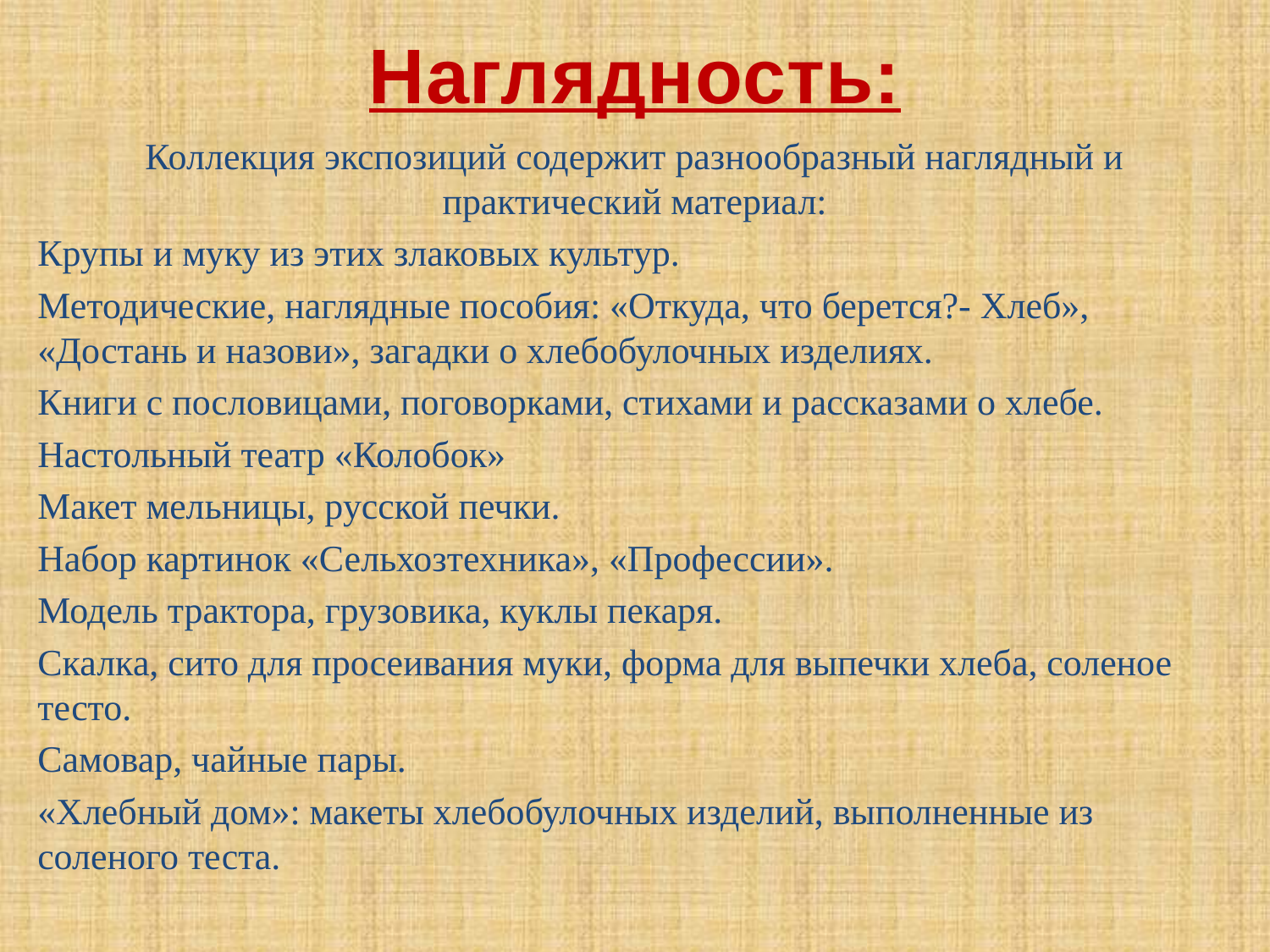

# Наглядность:
Коллекция экспозиций содержит разнообразный наглядный и практический материал:
Крупы и муку из этих злаковых культур.
Методические, наглядные пособия: «Откуда, что берется?- Хлеб», «Достань и назови», загадки о хлебобулочных изделиях.
Книги с пословицами, поговорками, стихами и рассказами о хлебе.
Настольный театр «Колобок»
Макет мельницы, русской печки.
Набор картинок «Сельхозтехника», «Профессии».
Модель трактора, грузовика, куклы пекаря.
Скалка, сито для просеивания муки, форма для выпечки хлеба, соленое тесто.
Самовар, чайные пары.
«Хлебный дом»: макеты хлебобулочных изделий, выполненные из соленого теста.